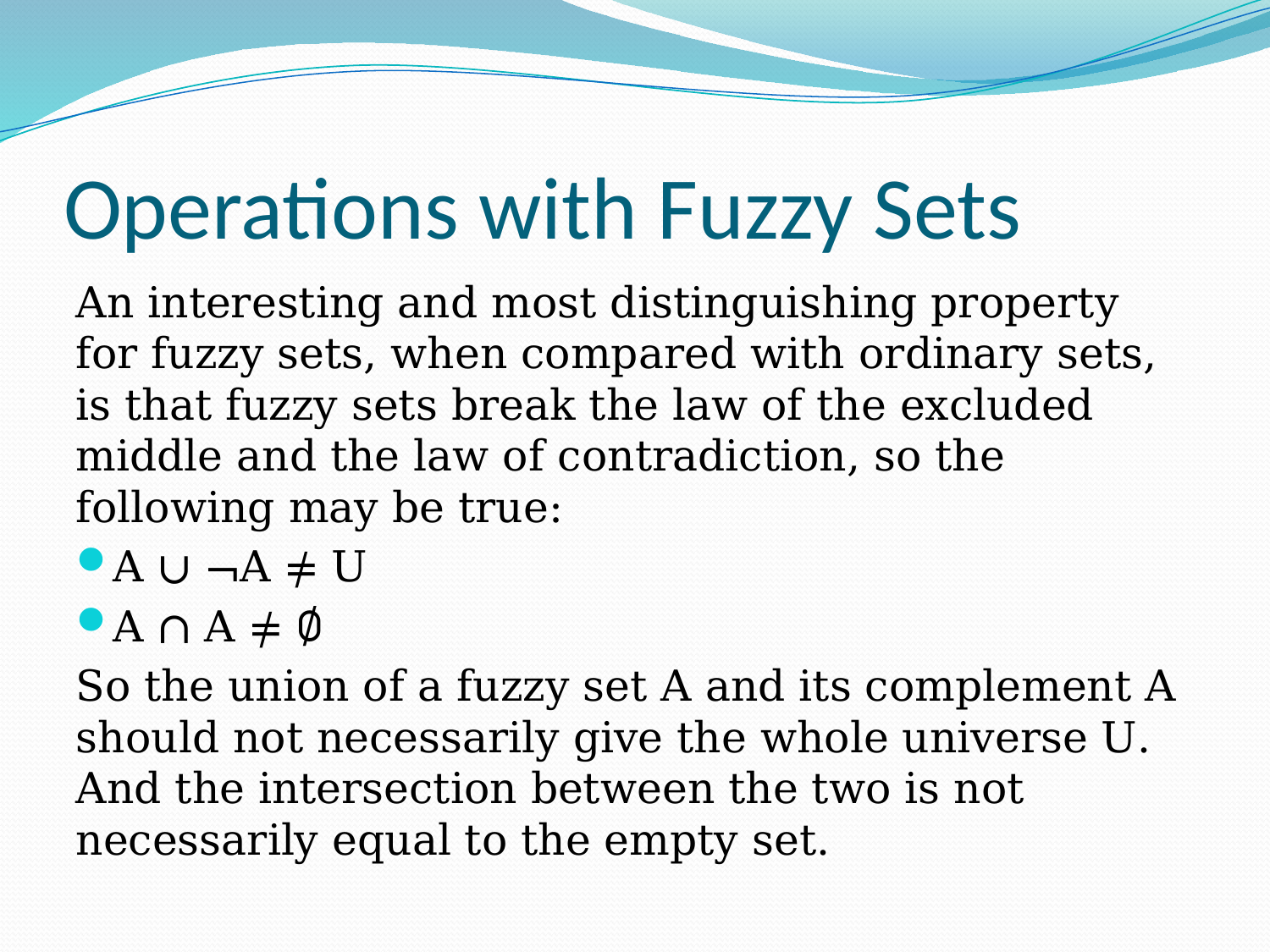

# Operations with Fuzzy Sets
An interesting and most distinguishing property for fuzzy sets, when compared with ordinary sets, is that fuzzy sets break the law of the excluded middle and the law of contradiction, so the following may be true:
A ∪ ¬A ≠ U
A ∩ A ≠ ∅
So the union of a fuzzy set A and its complement A should not necessarily give the whole universe U. And the intersection between the two is not necessarily equal to the empty set.